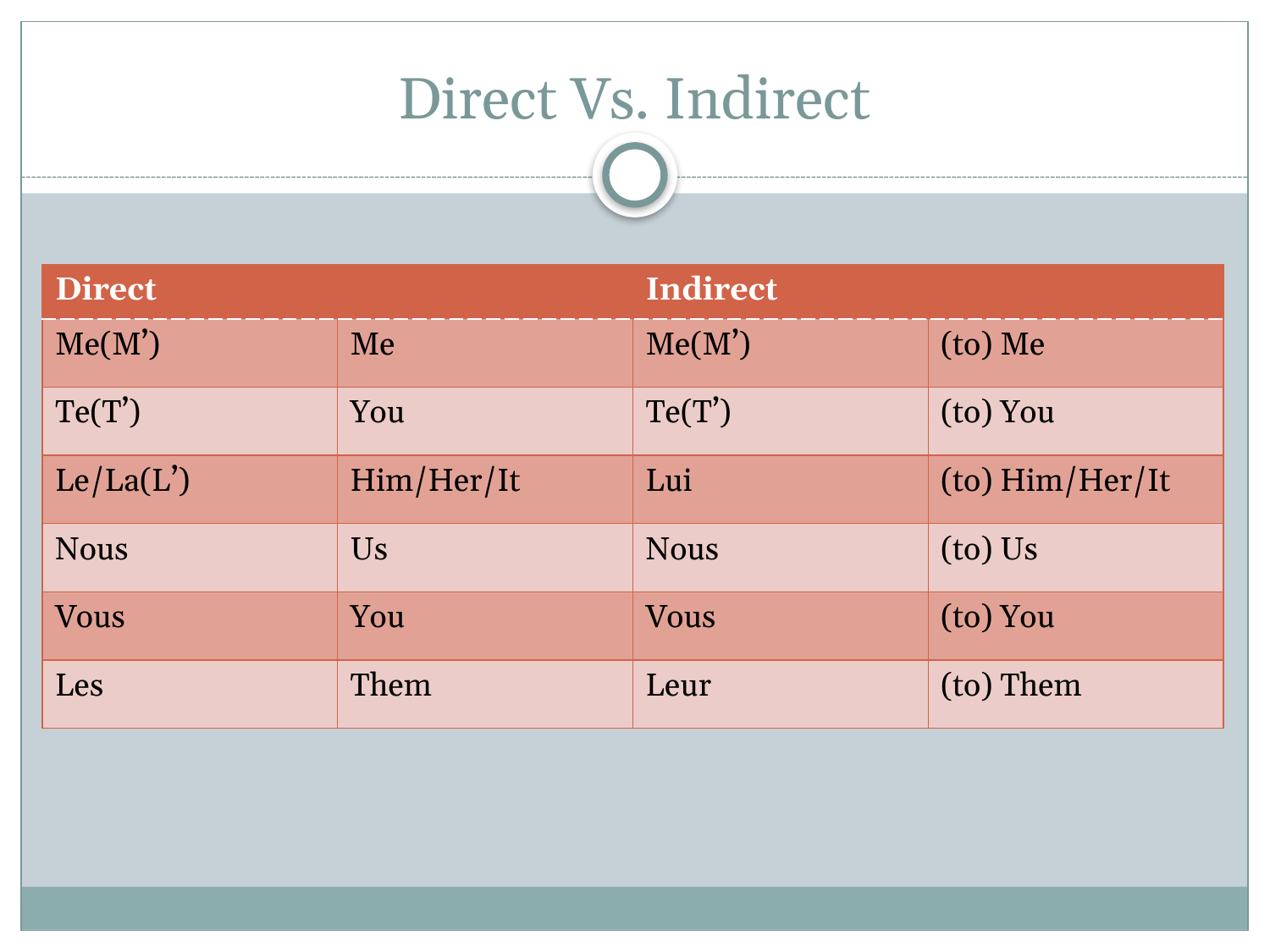

# Direct Vs. Indirect
| Direct |  | Indirect |  |
| --- | --- | --- | --- |
| Me(M’) | Me | Me(M’) | (to) Me |
| Te(T’) | You | Te(T’) | (to) You |
| Le/La(L’) | Him/Her/It | Lui | (to) Him/Her/It |
| Nous | Us | Nous | (to) Us |
| Vous | You | Vous | (to) You |
| Les | Them | Leur | (to) Them |